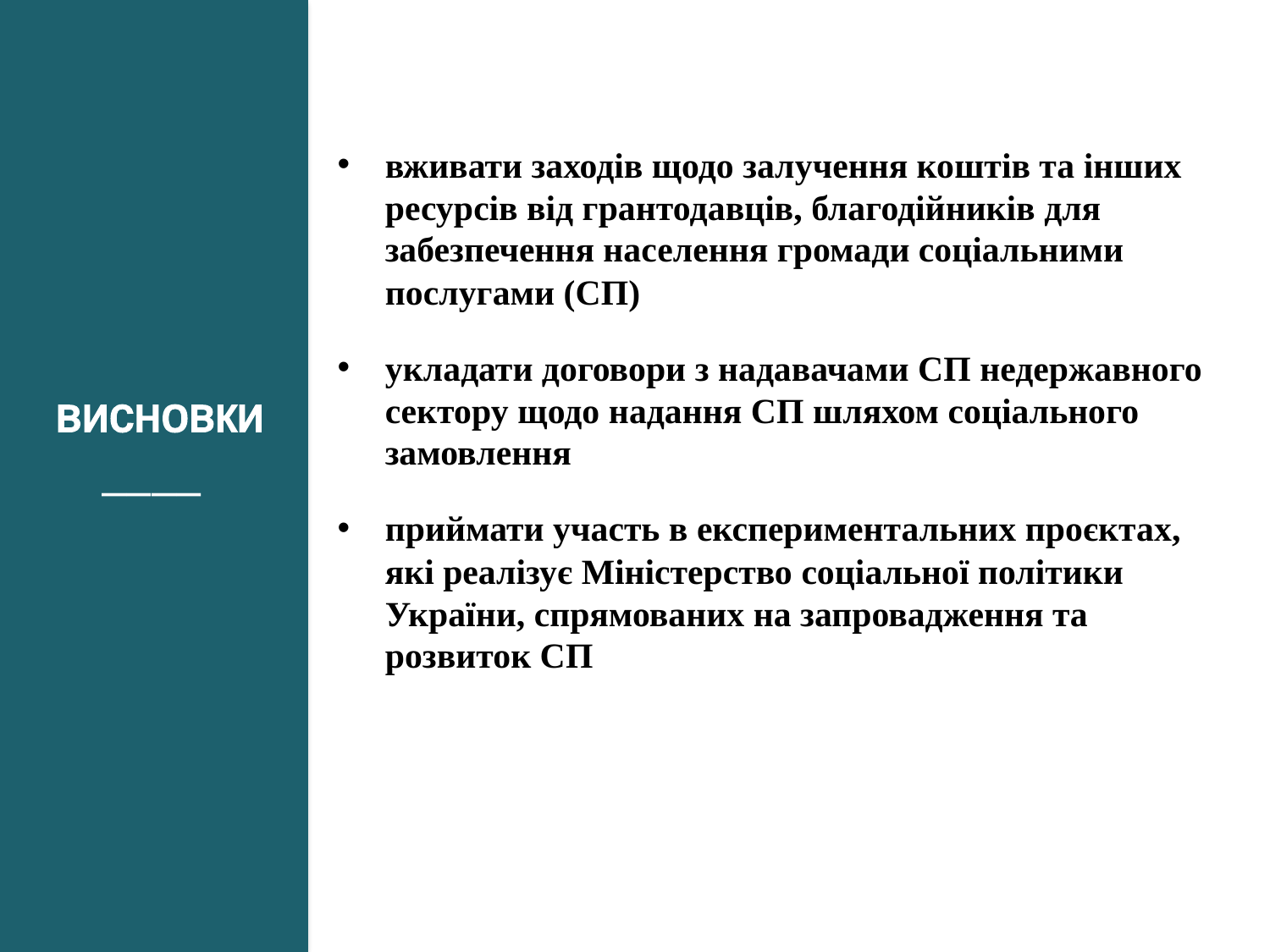

вживати заходів щодо залучення коштів та інших ресурсів від грантодавців, благодійників для забезпечення населення громади соціальними послугами (СП)

укладати договори з надавачами СП недержавного сектору щодо надання СП шляхом соціального замовлення

приймати участь в експериментальних проєктах, які реалізує Міністерство соціальної політики України, спрямованих на запровадження та розвиток СП

висновки
____